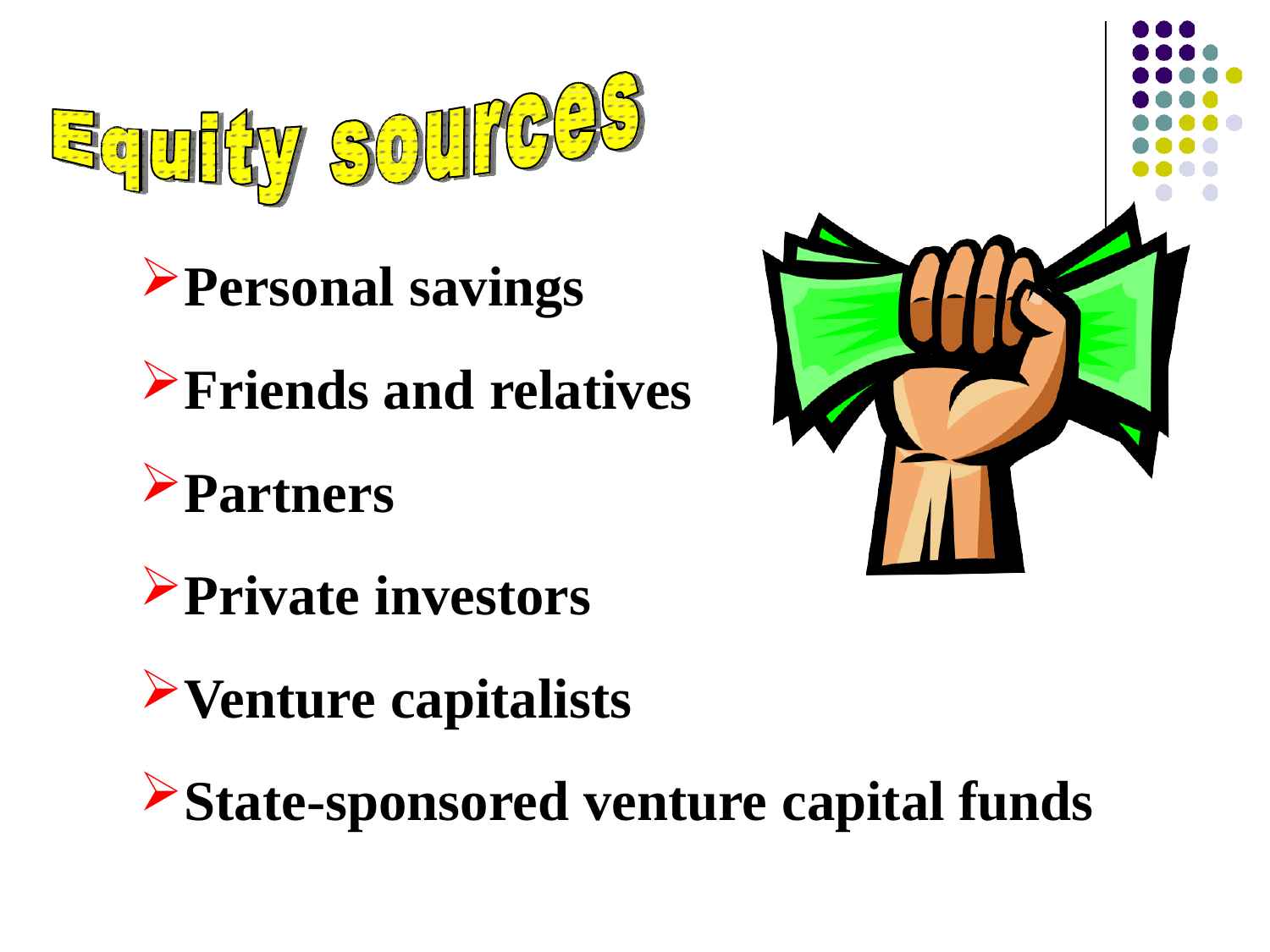

Personal savings
Friends and relatives
Partners
Private investors
Venture capitalists
State-sponsored venture capital funds